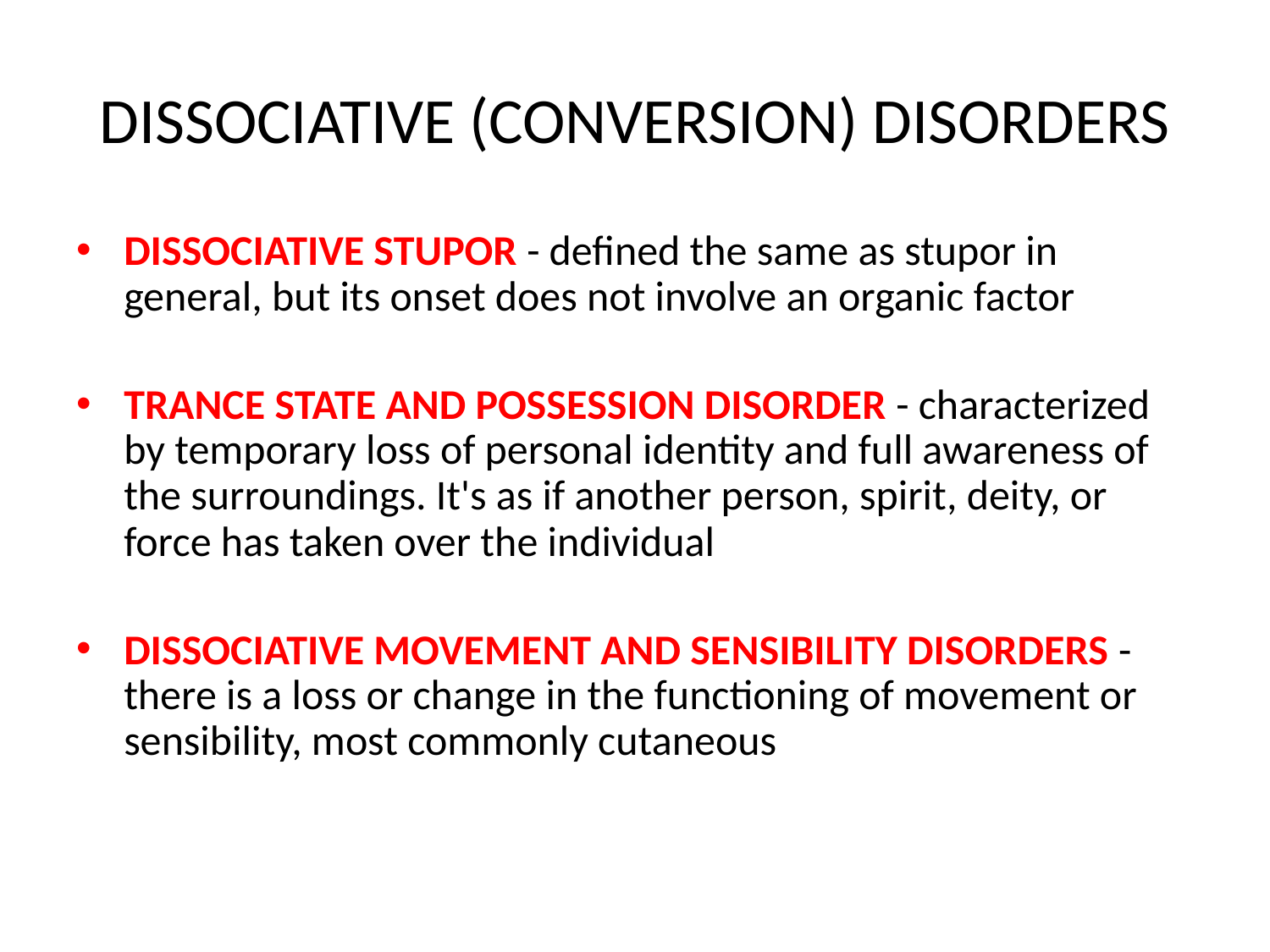

# DISSOCIATIVE (CONVERSION) DISORDERS
DISSOCIATIVE STUPOR - defined the same as stupor in general, but its onset does not involve an organic factor

TRANCE STATE AND POSSESSION DISORDER - characterized by temporary loss of personal identity and full awareness of the surroundings. It's as if another person, spirit, deity, or force has taken over the individual

DISSOCIATIVE MOVEMENT AND SENSIBILITY DISORDERS - there is a loss or change in the functioning of movement or sensibility, most commonly cutaneous